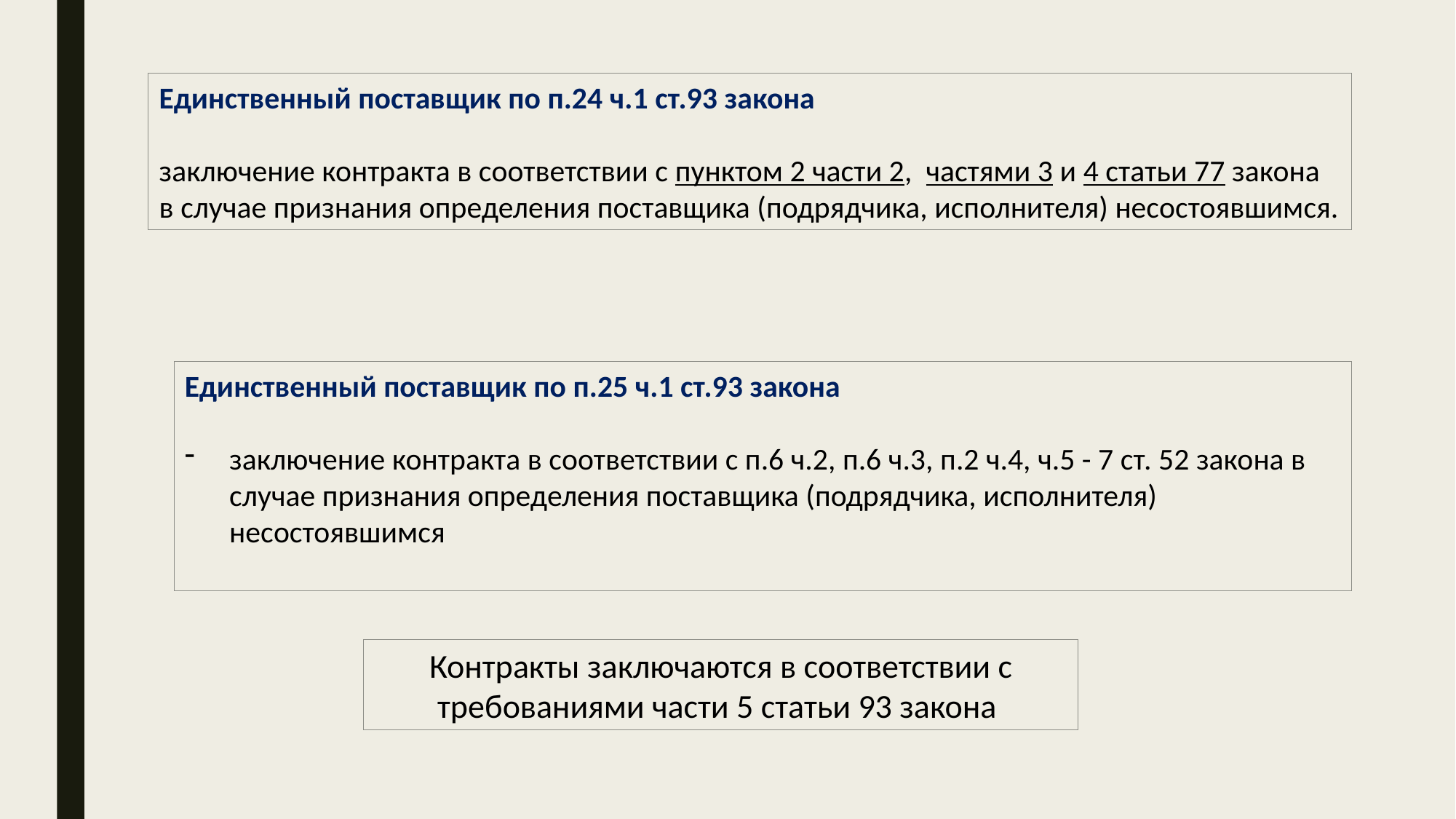

Единственный поставщик по п.24 ч.1 ст.93 закона

заключение контракта в соответствии с пунктом 2 части 2,  частями 3 и 4 статьи 77 закона в случае признания определения поставщика (подрядчика, исполнителя) несостоявшимся.
Единственный поставщик по п.25 ч.1 ст.93 закона

заключение контракта в соответствии с п.6 ч.2, п.6 ч.3, п.2 ч.4, ч.5 - 7 ст. 52 закона в случае признания определения поставщика (подрядчика, исполнителя) несостоявшимся

Контракты заключаются в соответствии с требованиями части 5 статьи 93 закона